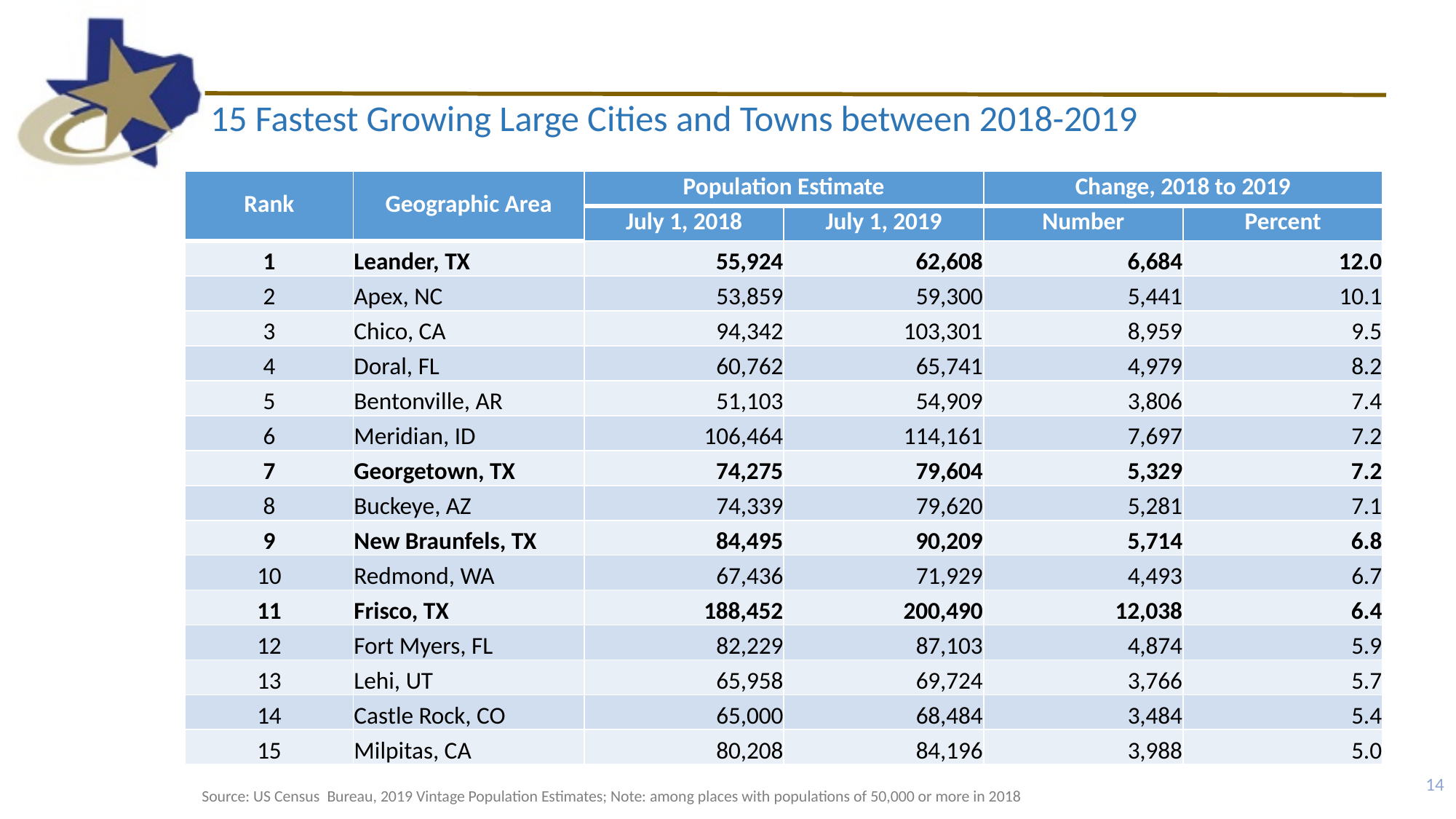

15 Fastest Growing Large Cities and Towns between 2018-2019

| Rank | Geographic Area | Population Estimate |  | Change, 2018 to 2019 |  |
| --- | --- | --- | --- | --- | --- |
|  |  | July 1, 2018 | July 1, 2019 | Number | Percent |
| 1 | Leander, TX | 55,924 | 62,608 | 6,684 | 12.0 |
| 2 | Apex, NC | 53,859 | 59,300 | 5,441 | 10.1 |
| 3 | Chico, CA | 94,342 | 103,301 | 8,959 | 9.5 |
| 4 | Doral, FL | 60,762 | 65,741 | 4,979 | 8.2 |
| 5 | Bentonville, AR | 51,103 | 54,909 | 3,806 | 7.4 |
| 6 | Meridian, ID | 106,464 | 114,161 | 7,697 | 7.2 |
| 7 | Georgetown, TX | 74,275 | 79,604 | 5,329 | 7.2 |
| 8 | Buckeye, AZ | 74,339 | 79,620 | 5,281 | 7.1 |
| 9 | New Braunfels, TX | 84,495 | 90,209 | 5,714 | 6.8 |
| 10 | Redmond, WA | 67,436 | 71,929 | 4,493 | 6.7 |
| 11 | Frisco, TX | 188,452 | 200,490 | 12,038 | 6.4 |
| 12 | Fort Myers, FL | 82,229 | 87,103 | 4,874 | 5.9 |
| 13 | Lehi, UT | 65,958 | 69,724 | 3,766 | 5.7 |
| 14 | Castle Rock, CO | 65,000 | 68,484 | 3,484 | 5.4 |
| 15 | Milpitas, CA | 80,208 | 84,196 | 3,988 | 5.0 |
14
Source: US Census  Bureau, 2019 Vintage Population Estimates; Note: among places with populations of 50,000 or more in 2018